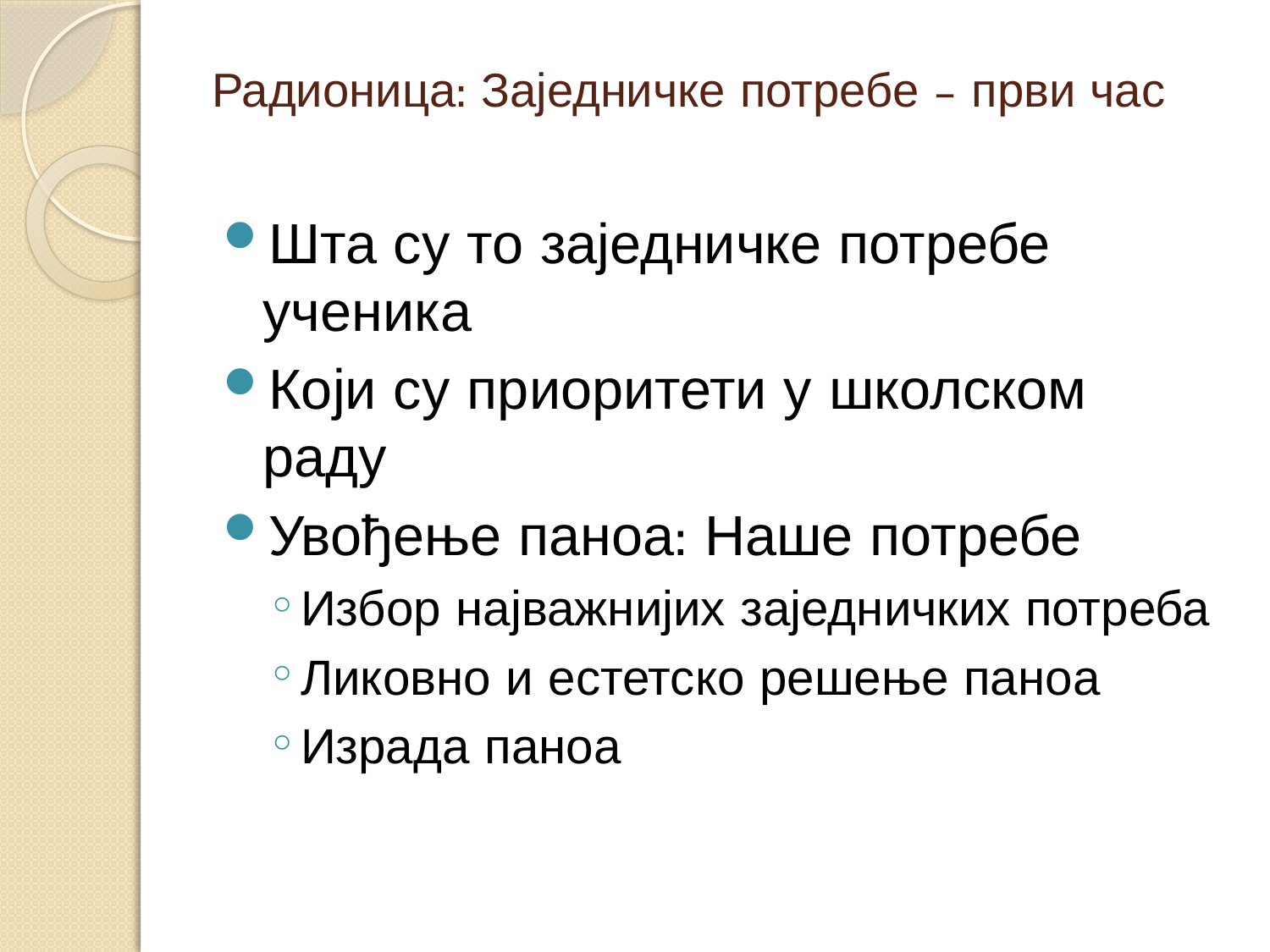

# Радионица: Заједничке потребе – први час
Шта су то заједничке потребе ученика
Који су приоритети у школском раду
Увођење паноа: Наше потребе
Избор најважнијих заједничких потреба
Ликовно и естетско решење паноа
Израда паноа